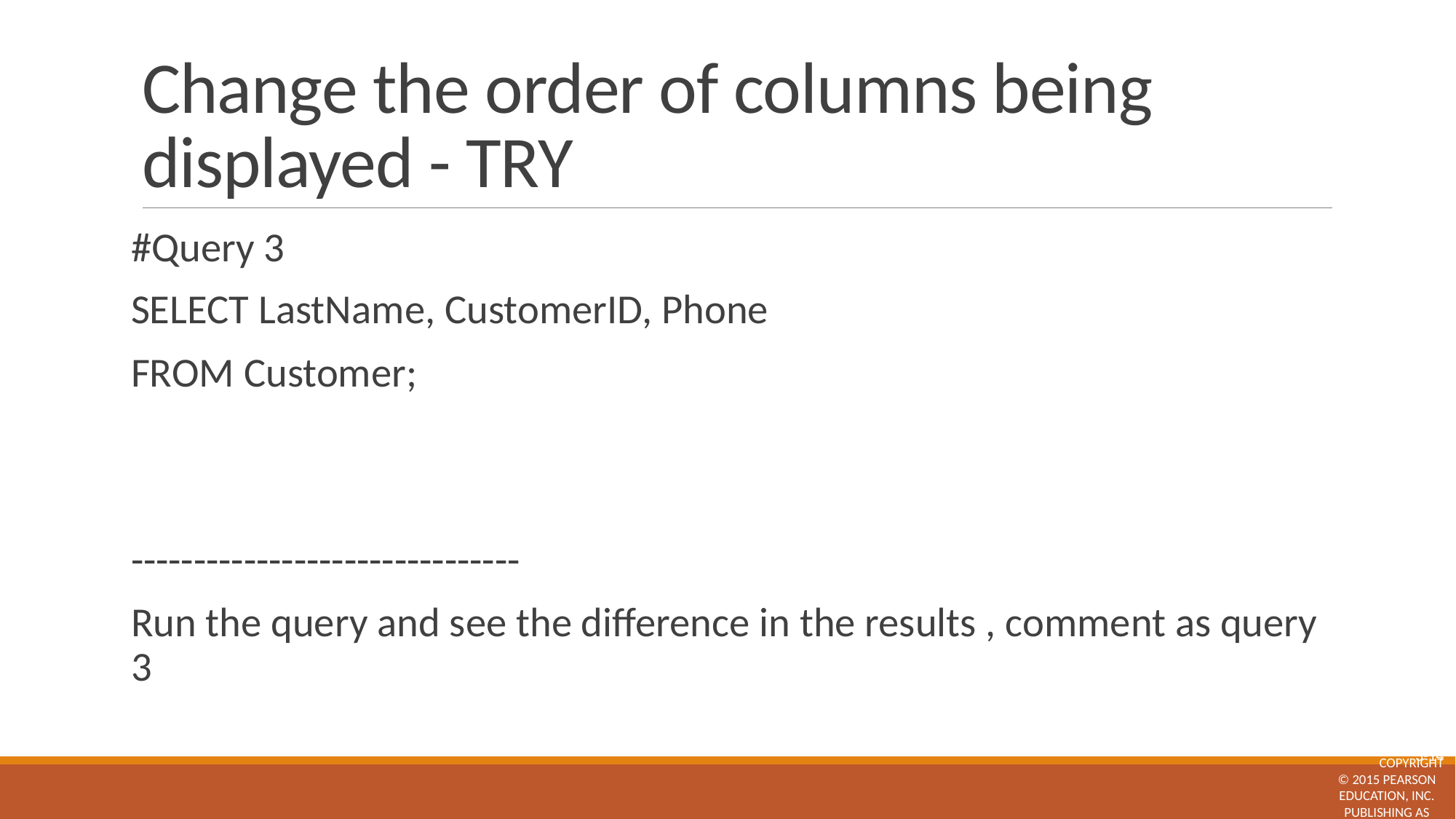

# Change the order of columns being displayed - TRY
#Query 3
SELECT LastName, CustomerID, Phone
FROM Customer;

-------------------------------
Run the query and see the difference in the results , comment as query 3
KROENKE and AUER - DATABASE CONCEPTS (7th Edition)                                                                           Copyright © 2015 Pearson Education, Inc. Publishing as Prentice Hall
3-14